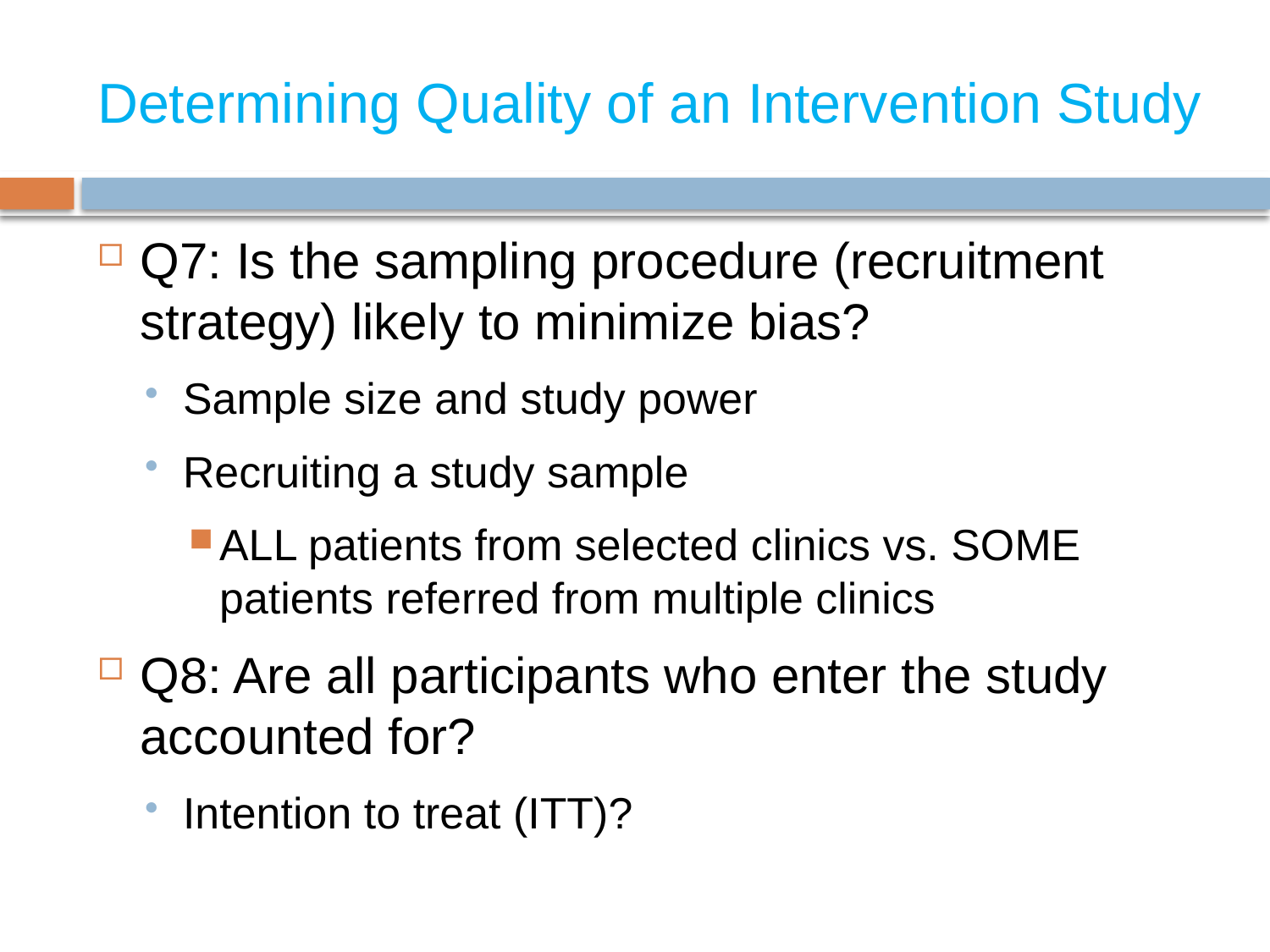

# Determining Quality of an Intervention Study
Q7: Is the sampling procedure (recruitment strategy) likely to minimize bias?
Sample size and study power
Recruiting a study sample
ALL patients from selected clinics vs. SOME patients referred from multiple clinics
Q8: Are all participants who enter the study accounted for?
Intention to treat (ITT)?